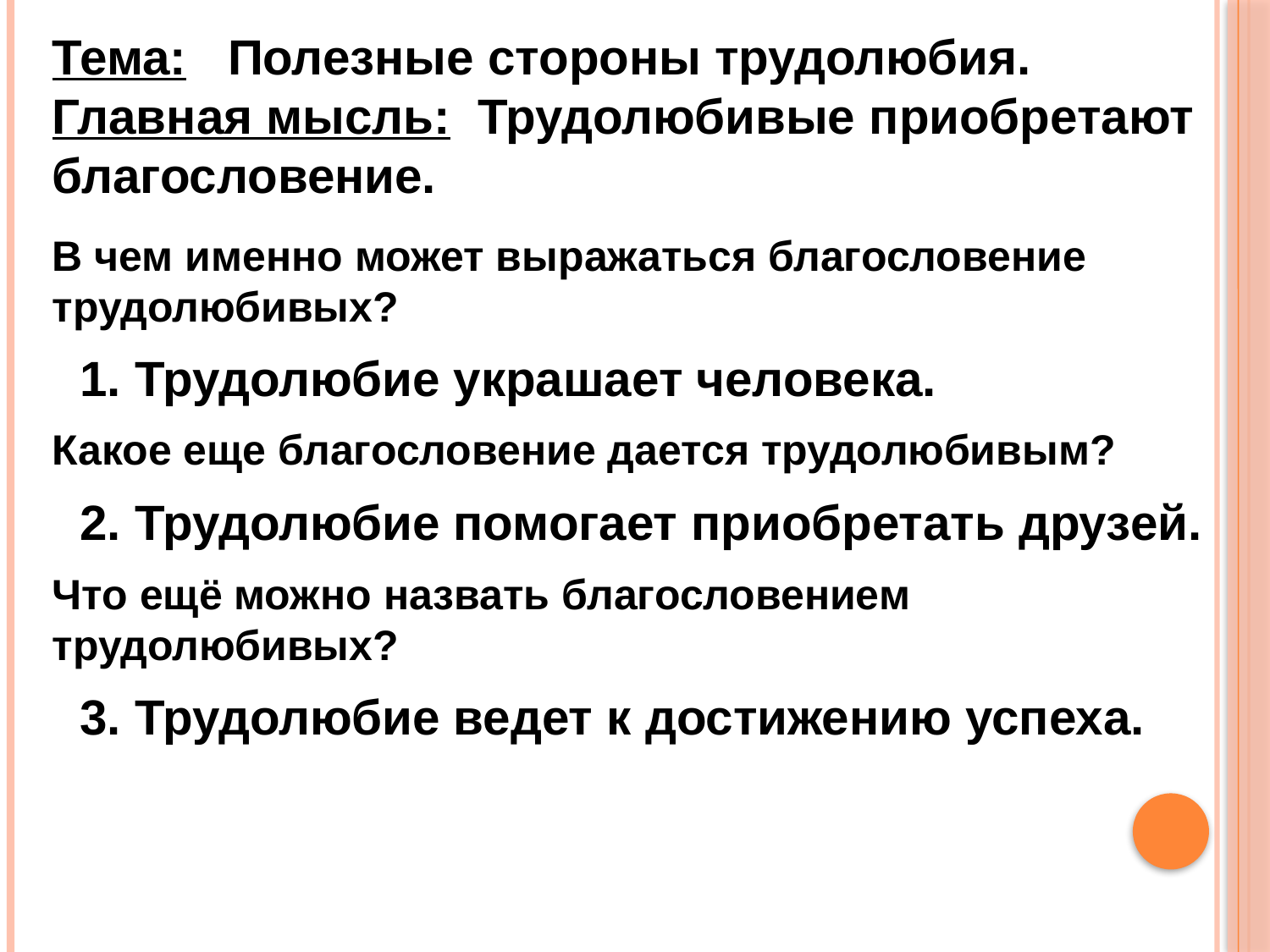

Тема:   Полезные стороны трудолюбия.
Главная мысль:  Трудолюбивые приобретают благословение.

В чем именно может выражаться благословение трудолюбивых?

  1. Трудолюбие украшает человека.

Какое еще благословение дается трудолюбивым?

  2. Трудолюбие помогает приобретать друзей.

Что ещё можно назвать благословением трудолюбивых?

  3. Трудолюбие ведет к достижению успеха.